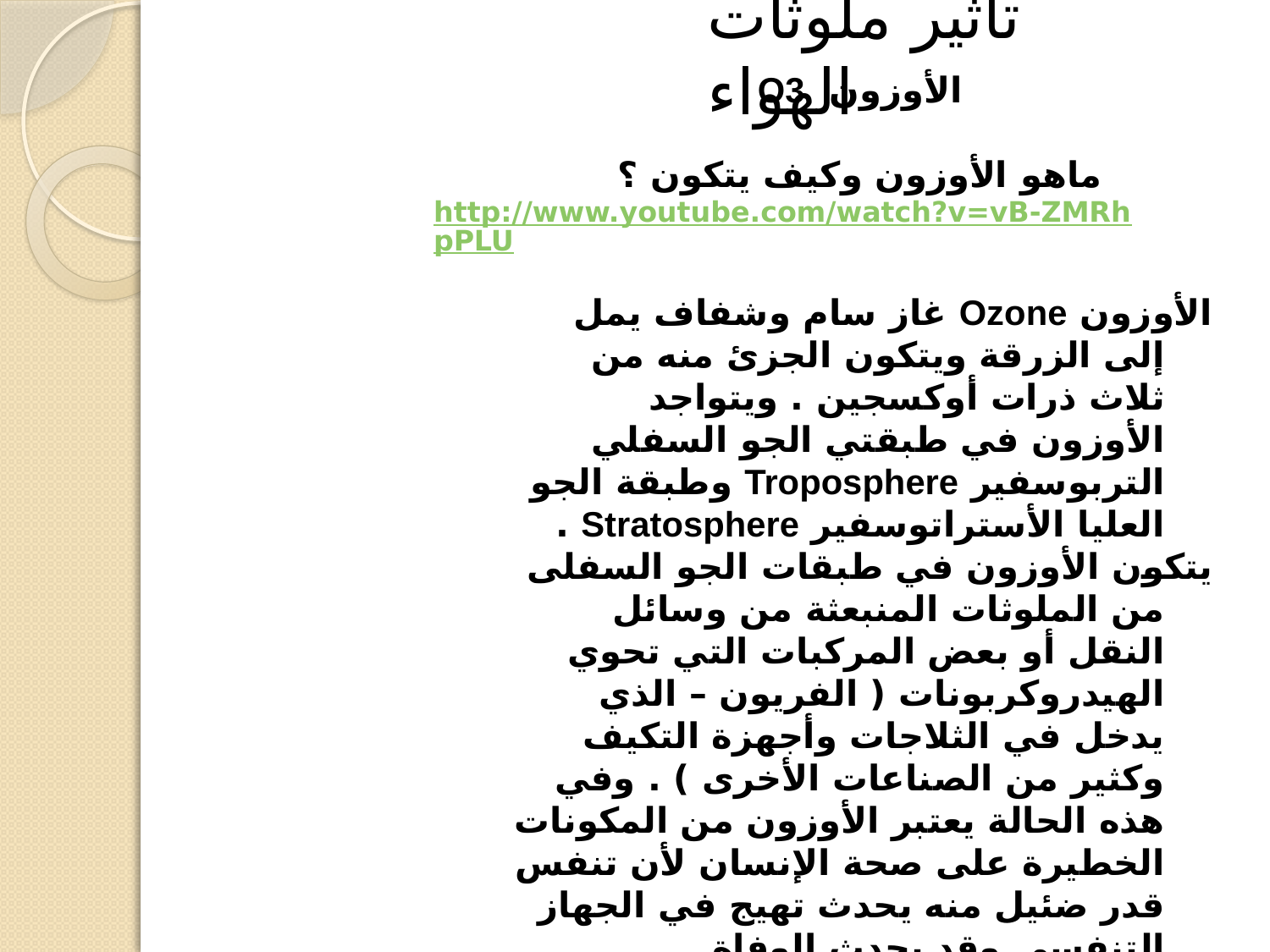

# تأثير ملوثات الهواء
الأوزون  O3

ماهو الأوزون وكيف يتكون ؟
http://www.youtube.com/watch?v=vB-ZMRhpPLU

الأوزون Ozone غاز سام وشفاف يمل إلى الزرقة ويتكون الجزئ منه من ثلاث ذرات أوكسجين . ويتواجد الأوزون في طبقتي الجو السفلي التربوسفير Troposphere وطبقة الجو العليا الأستراتوسفير Stratosphere .
يتكون الأوزون في طبقات الجو السفلى من الملوثات المنبعثة من وسائل النقل أو بعض المركبات التي تحوي الهيدروكربونات ( الفريون – الذي يدخل في الثلاجات وأجهزة التكيف وكثير من الصناعات الأخرى ) . وفي هذه الحالة يعتبر الأوزون من المكونات الخطيرة على صحة الإنسان لأن تنفس قدر ضئيل منه يحدث تهيج في الجهاز التنفسي وقد يحدث الوفاة .